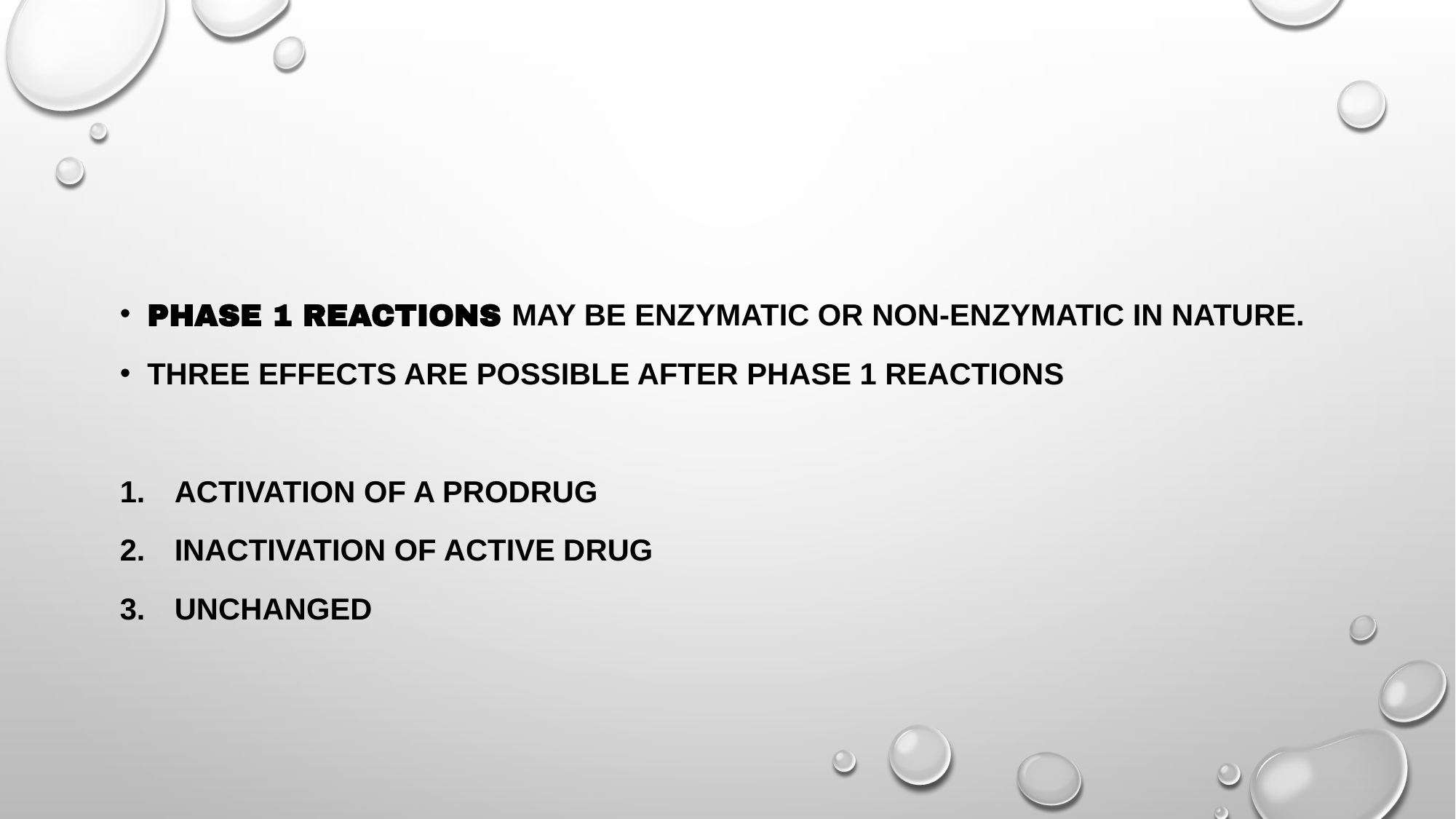

#
Phase 1 reactions may be enzymatic or non-enzymatic in nature.
Three effects are possible after phase 1 reactions

Activation of a prodrug
Inactivation of active drug
Unchanged